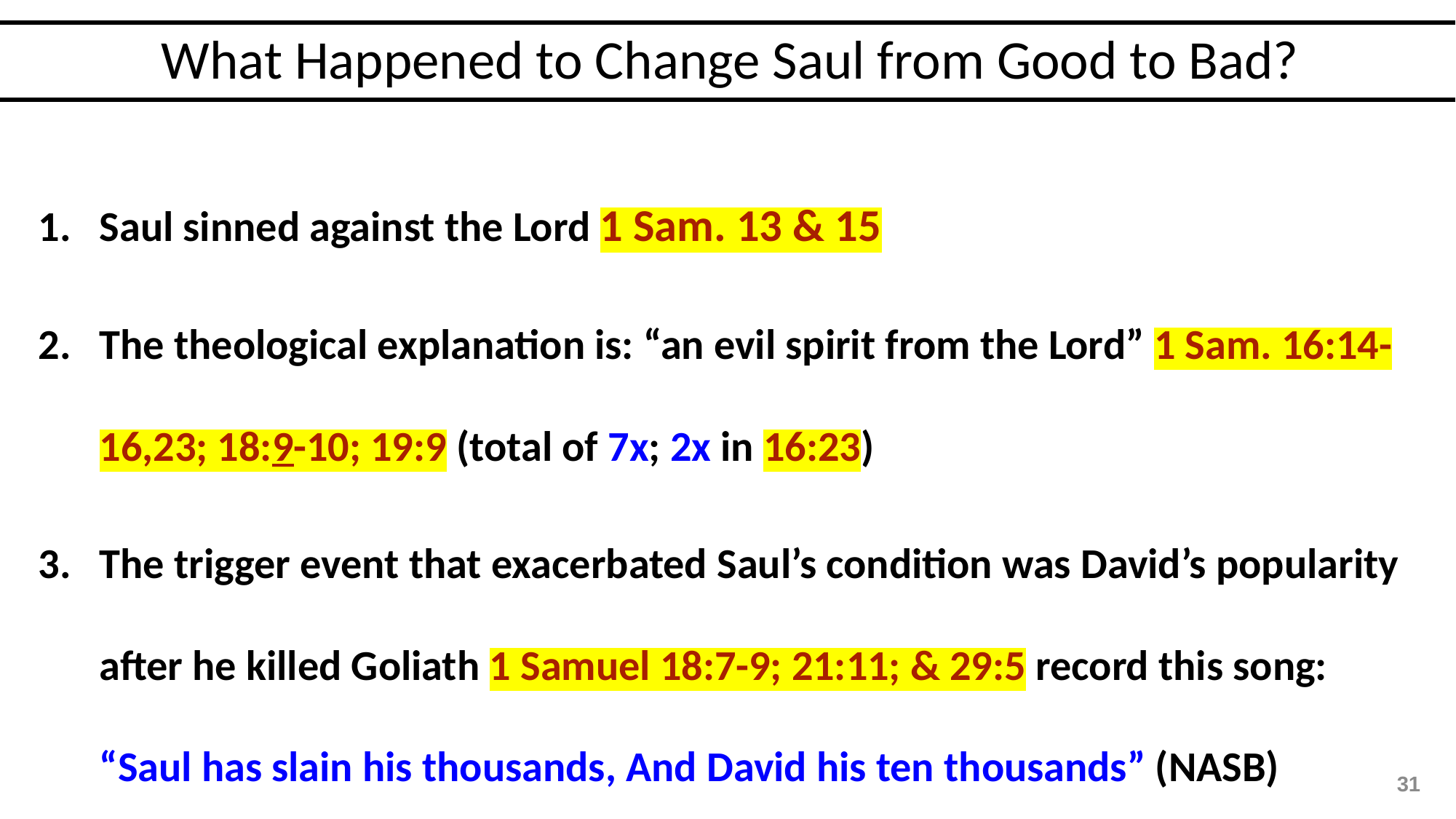

# What Happened to Change Saul from Good to Bad?
Saul sinned against the Lord 1 Sam. 13 & 15
The theological explanation is: “an evil spirit from the Lord” 1 Sam. 16:14-16,23; 18:9-10; 19:9 (total of 7x; 2x in 16:23)
The trigger event that exacerbated Saul’s condition was David’s popularity after he killed Goliath 1 Samuel 18:7-9; 21:11; & 29:5 record this song: “Saul has slain his thousands, And David his ten thousands” (NASB)
31